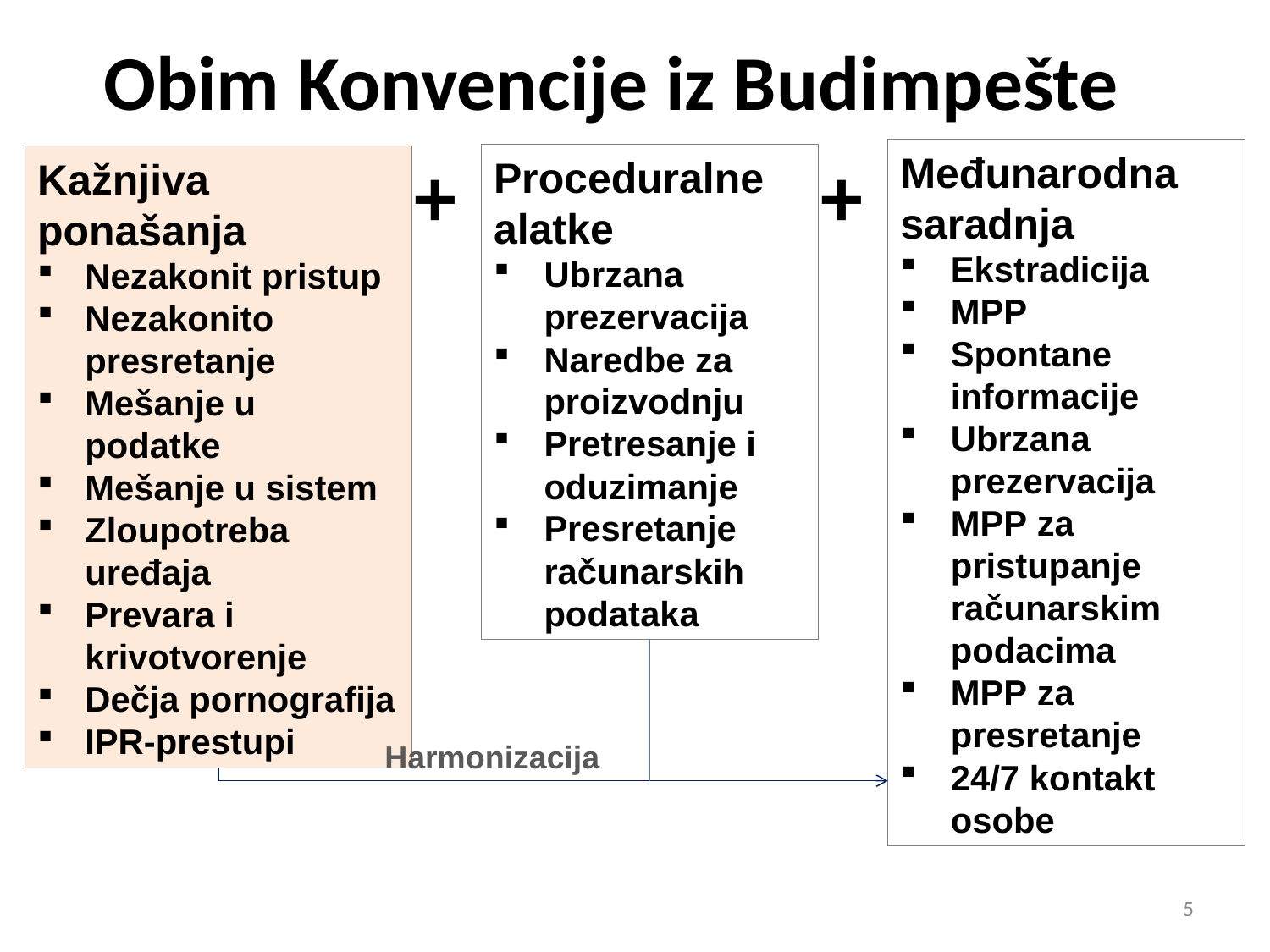

# Obim Konvencije iz Budimpešte
+
+
Međunarodna saradnja
Ekstradicija
MPP
Spontane informacije
Ubrzana prezervacija
MPP za pristupanje računarskim podacima
MPP za presretanje
24/7 kontakt osobe
Proceduralne alatke
Ubrzana prezervacija
Naredbe za proizvodnju
Pretresanje i oduzimanje
Presretanje računarskih podataka
Kažnjiva ponašanja
Nezakonit pristup
Nezakonito presretanje
Mešanje u podatke
Mešanje u sistem
Zloupotreba uređaja
Prevara i krivotvorenje
Dečja pornografija
IPR-prestupi
Harmonizacija
5